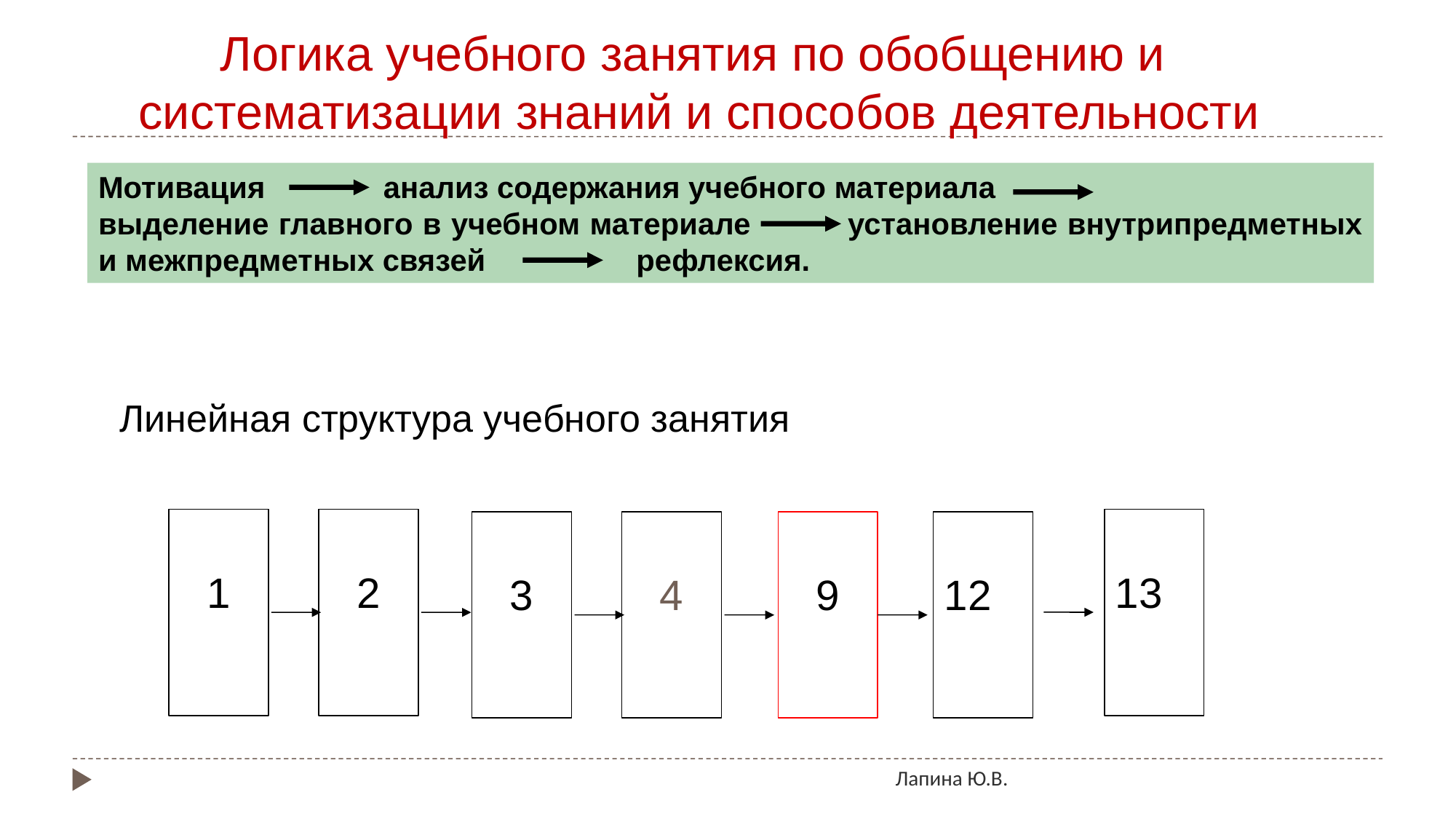

Логика учебного занятия по обобщению и
систематизации знаний и способов деятельности
Мотивация 	        анализ содержания учебного материала
выделение главного в учебном материале          установление внутрипредметных и межпредметных связей                  рефлексия.

# Линейная структура учебного занятия

1

2

13

3

4

9

12

Лапина Ю.В.